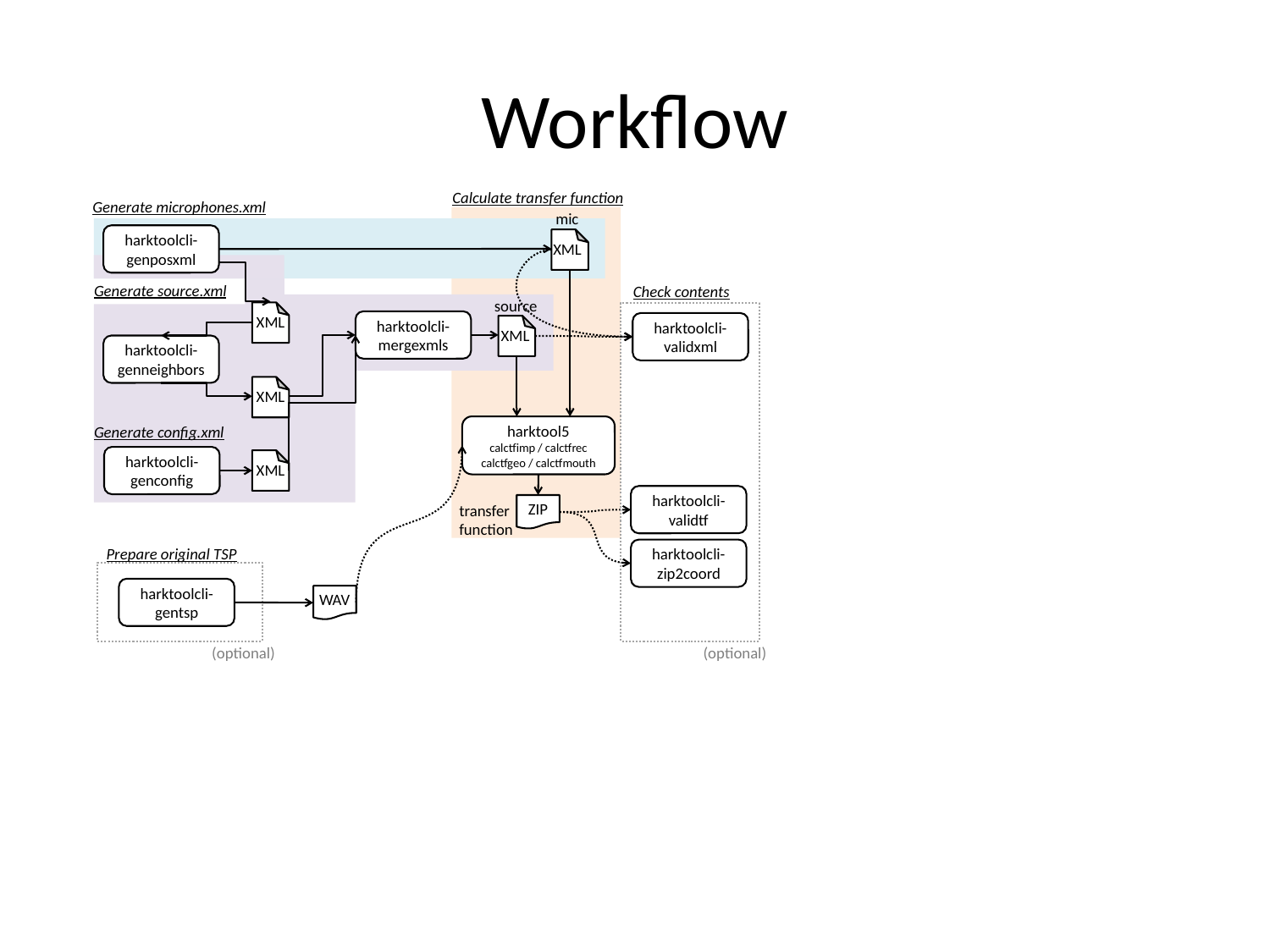

# Workflow
Calculate transfer function
Generate microphones.xml
mic

harktoolcli-genposxml
XML

Generate source.xml
Check contents

source

XML

harktoolcli-mergexmls
harktoolcli-
validxml
XML

harktoolcli-
genneighbors
XML

Generate config.xml
harktool5
calctfimp / calctfrec
calctfgeo / calctfmouth
harktoolcli-genconfig
XML

harktoolcli-validtf
transfer function
ZIP
Prepare original TSP
harktoolcli-zip2coord

harktoolcli-gentsp
WAV
 (optional)
 (optional)